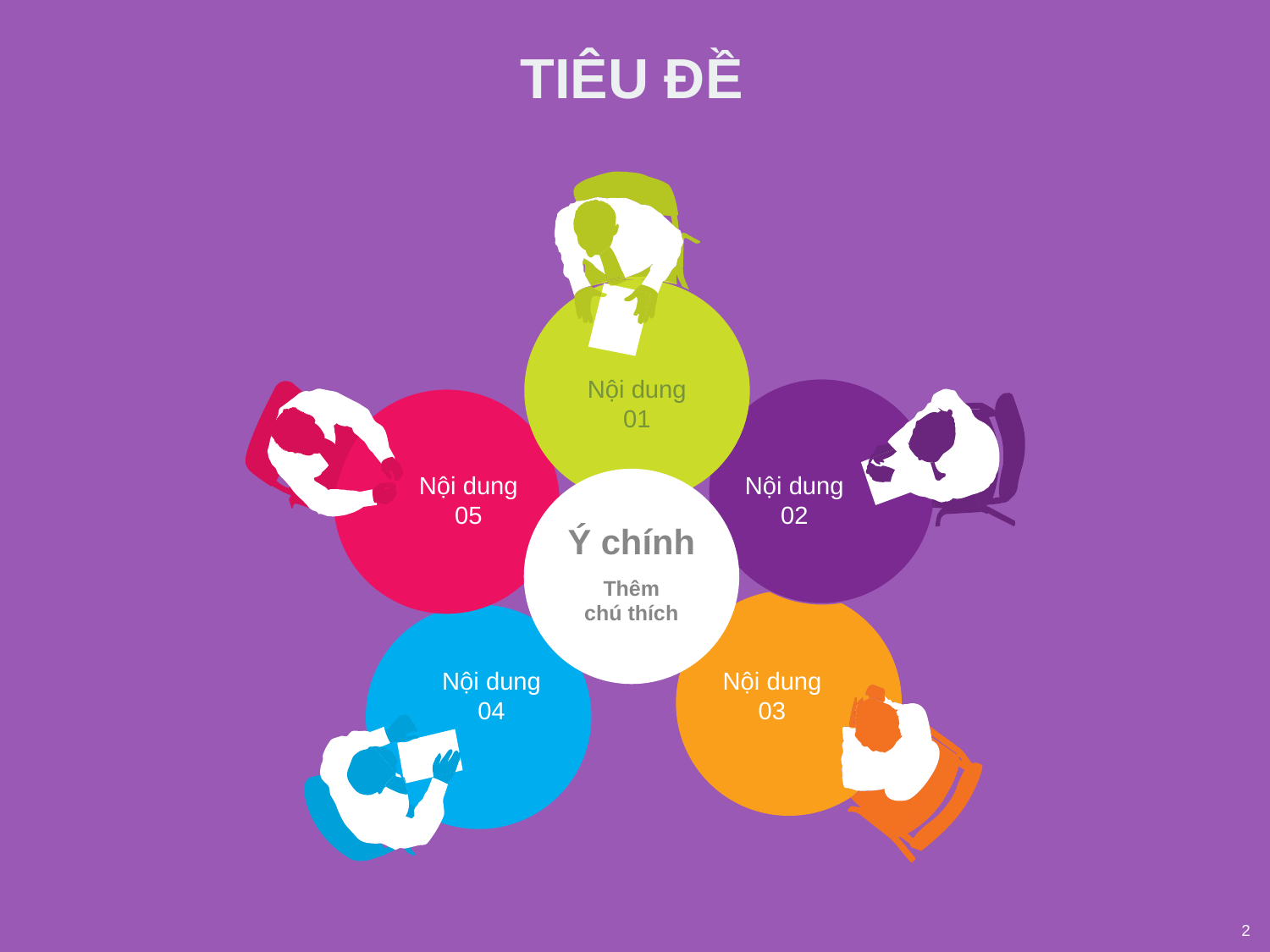

TIÊU ĐỀ

Nội dung 01

Nội dung 05
Nội dung 02

Ý chính
Thêm
chú thích

Nội dung 04
Nội dung 03

2